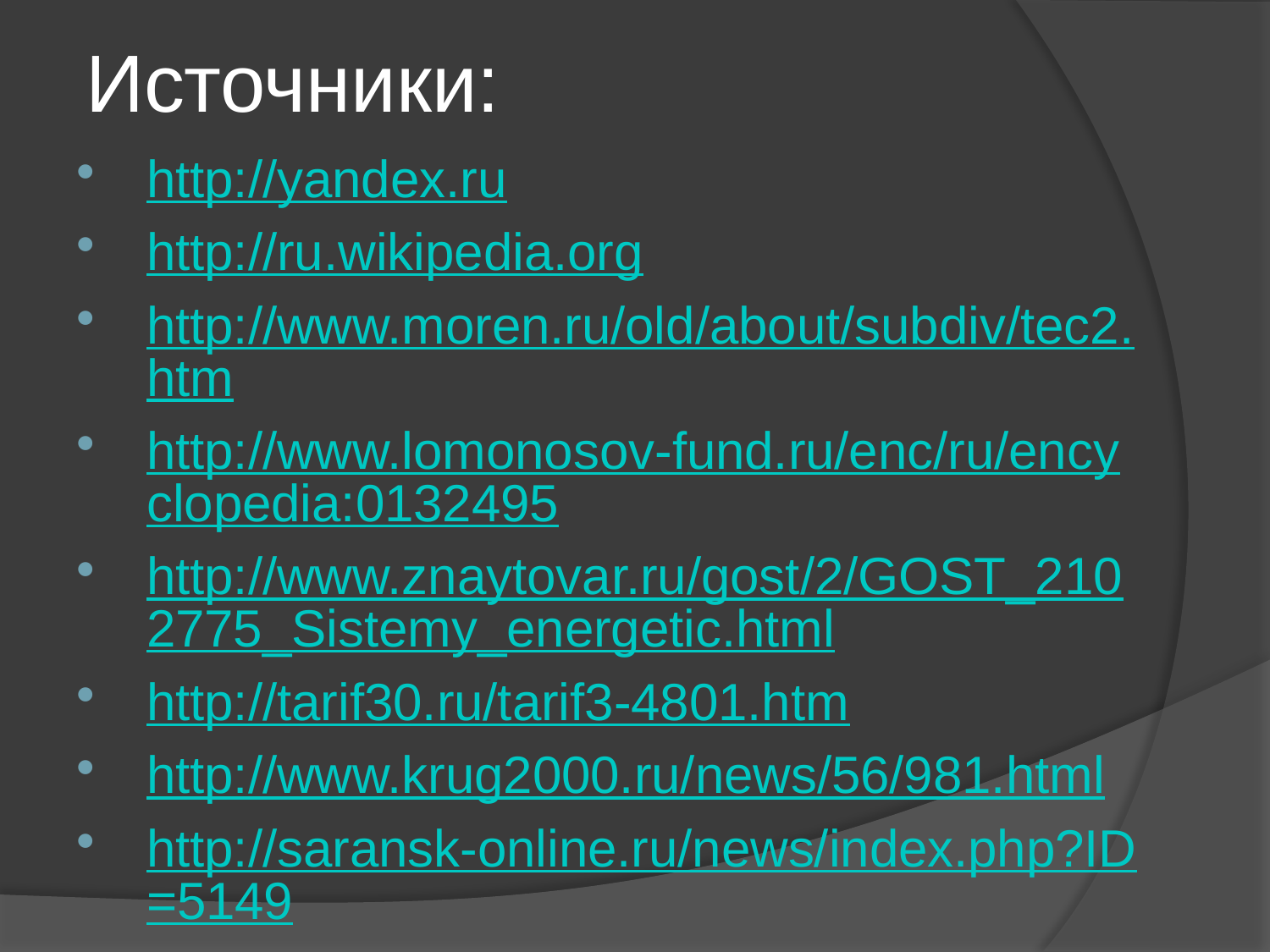

# Источники:
http://yandex.ru
http://ru.wikipedia.org
http://www.moren.ru/old/about/subdiv/tec2.htm
http://www.lomonosov-fund.ru/enc/ru/encyclopedia:0132495
http://www.znaytovar.ru/gost/2/GOST_2102775_Sistemy_energetic.html
http://tarif30.ru/tarif3-4801.htm
http://www.krug2000.ru/news/56/981.html
http://saransk-online.ru/news/index.php?ID=5149
http://scout-kg.narod.ru/library/l_geoek.energ.i.okrog.sreda.html
http://www.adm-saransk.ru/saransk/construction/history.php
http://www.saransk-online.info/info/5/okt/1/